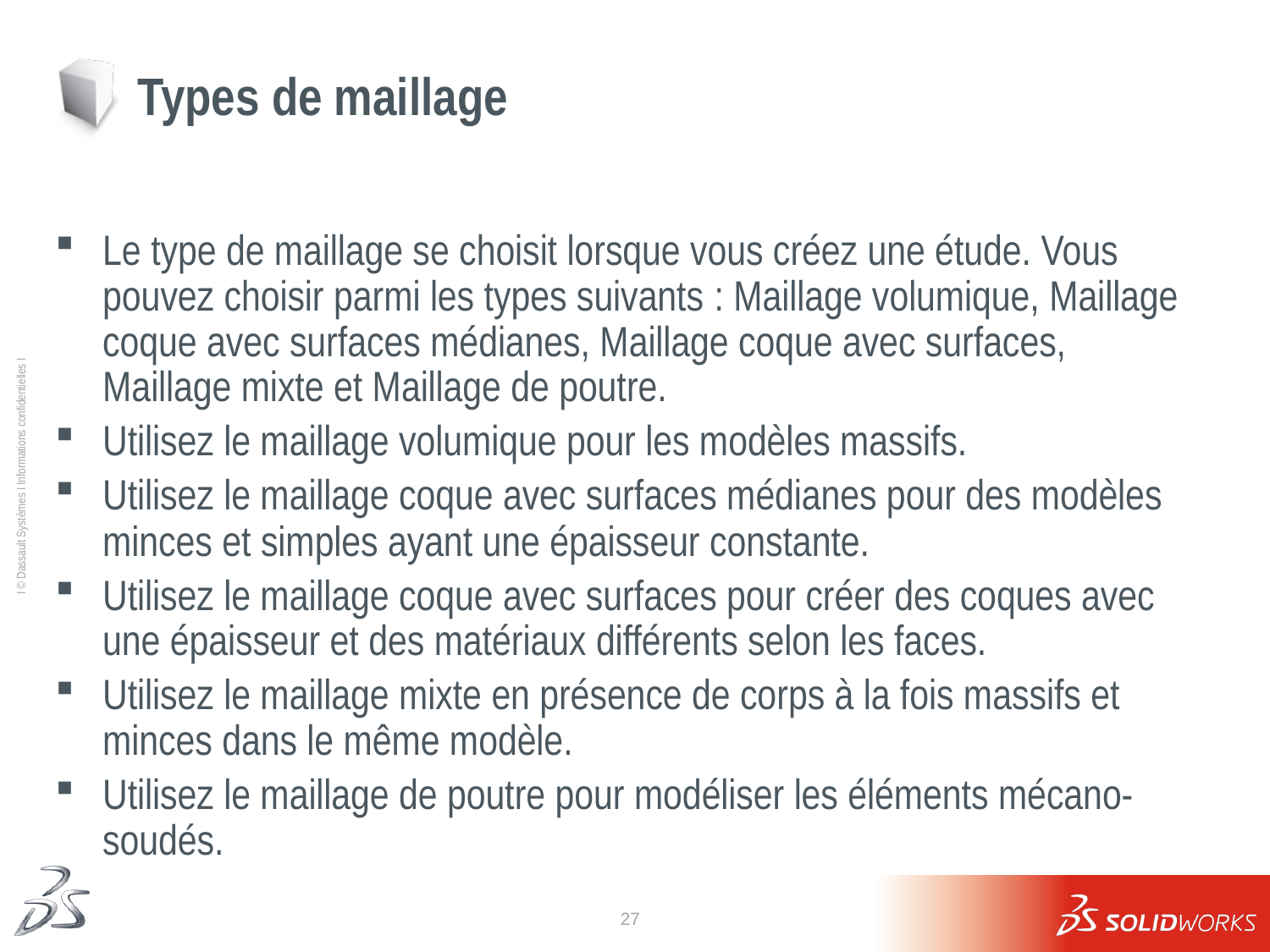

# Types de maillage
Le type de maillage se choisit lorsque vous créez une étude. Vous pouvez choisir parmi les types suivants : Maillage volumique, Maillage coque avec surfaces médianes, Maillage coque avec surfaces, Maillage mixte et Maillage de poutre.
Utilisez le maillage volumique pour les modèles massifs.
Utilisez le maillage coque avec surfaces médianes pour des modèles minces et simples ayant une épaisseur constante.
Utilisez le maillage coque avec surfaces pour créer des coques avec une épaisseur et des matériaux différents selon les faces.
Utilisez le maillage mixte en présence de corps à la fois massifs et minces dans le même modèle.
Utilisez le maillage de poutre pour modéliser les éléments mécano-soudés.